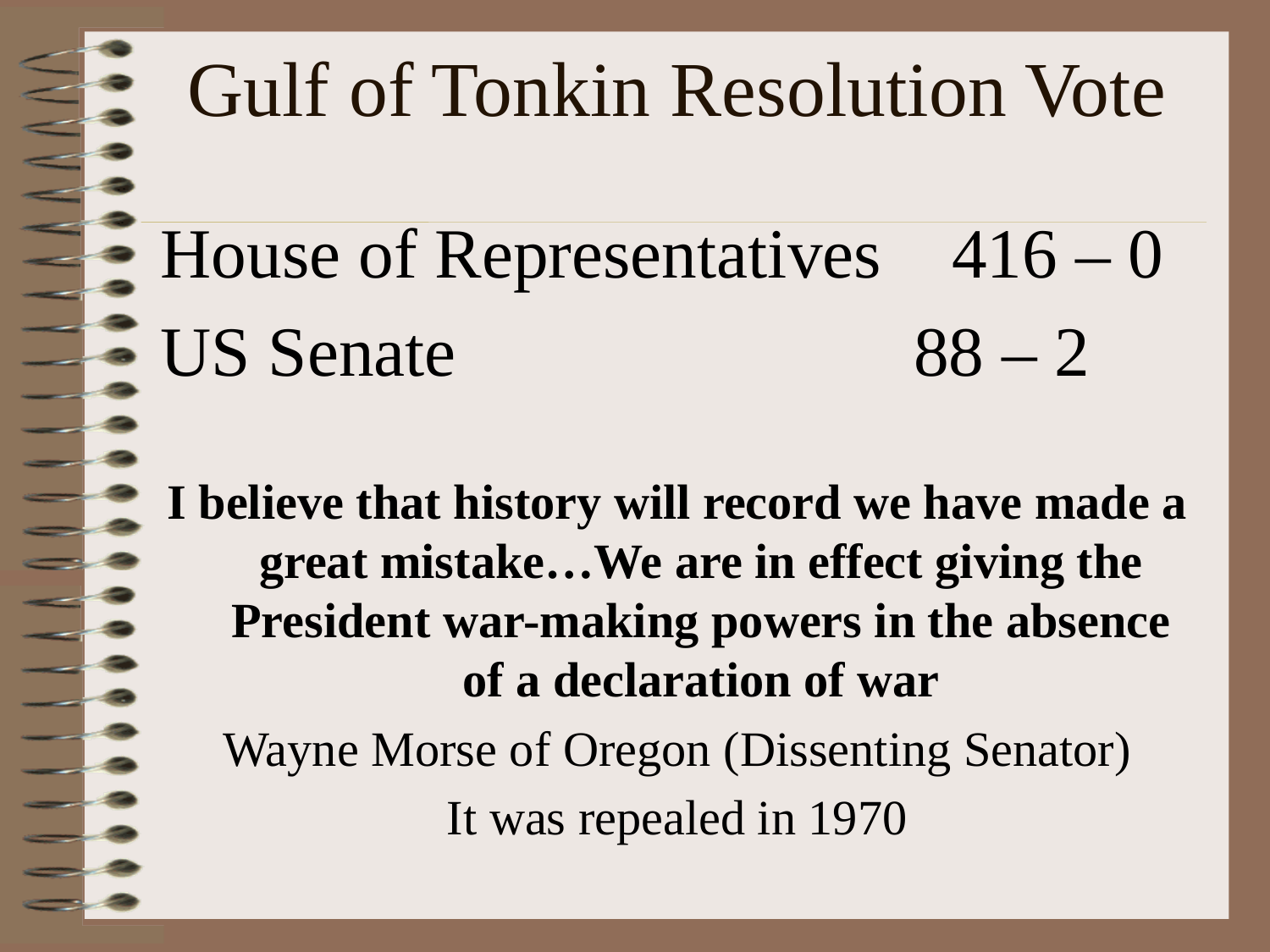

# Gulf of Tonkin Resolution Vote
House of Representatives    416 – 0
US Senate				    88 – 2

I believe that history will record we have made a great mistake…We are in effect giving the President war-making powers in the absence of a declaration of war
Wayne Morse of Oregon (Dissenting Senator)
It was repealed in 1970